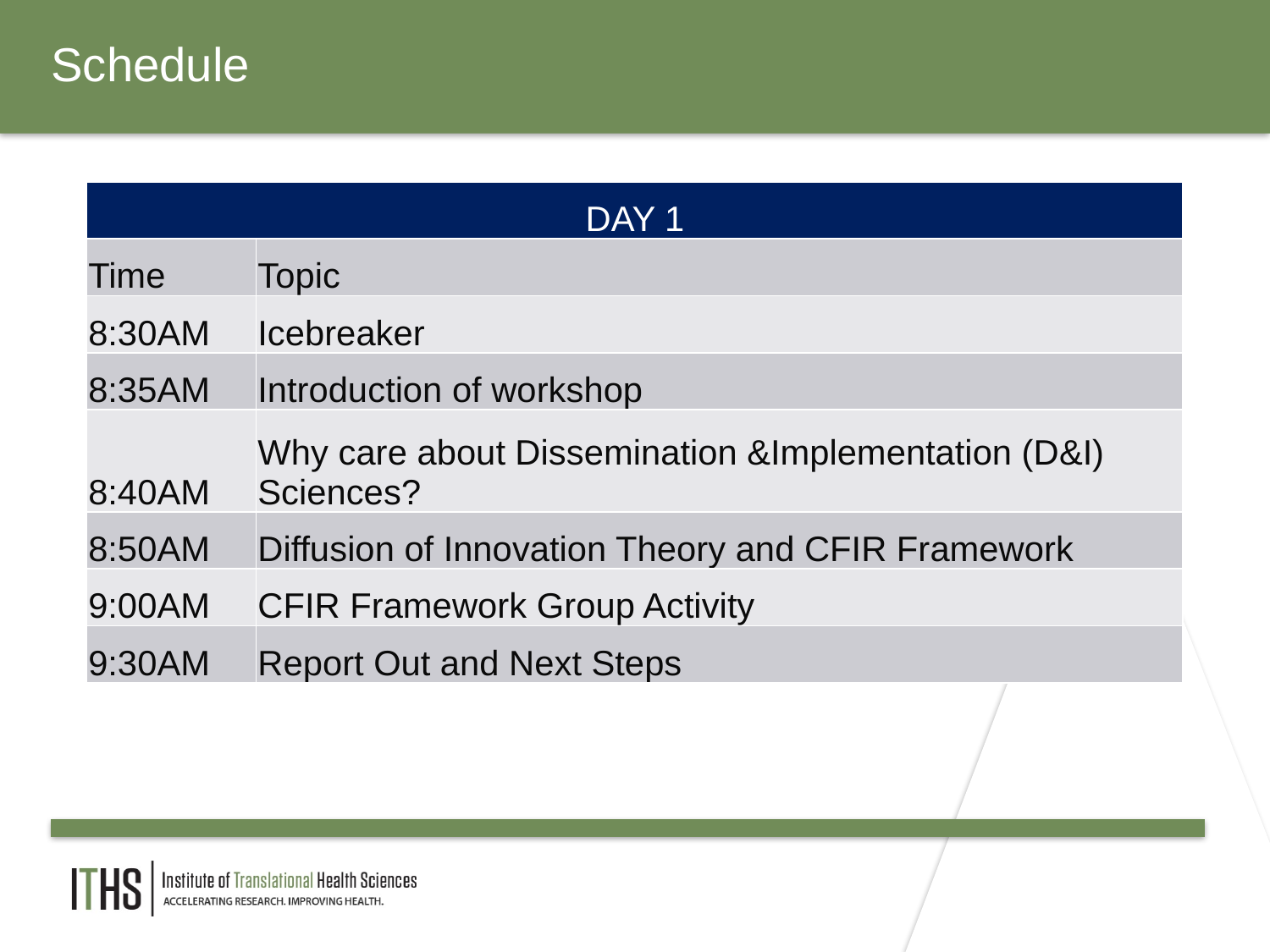

# Schedule
| DAY 1 |  |
| --- | --- |
| Time | Topic |
| 8:30AM | Icebreaker |
| 8:35AM | Introduction of workshop |
| 8:40AM | Why care about Dissemination &Implementation (D&I) Sciences? |
| 8:50AM | Diffusion of Innovation Theory and CFIR Framework |
| 9:00AM | CFIR Framework Group Activity |
| 9:30AM | Report Out and Next Steps |